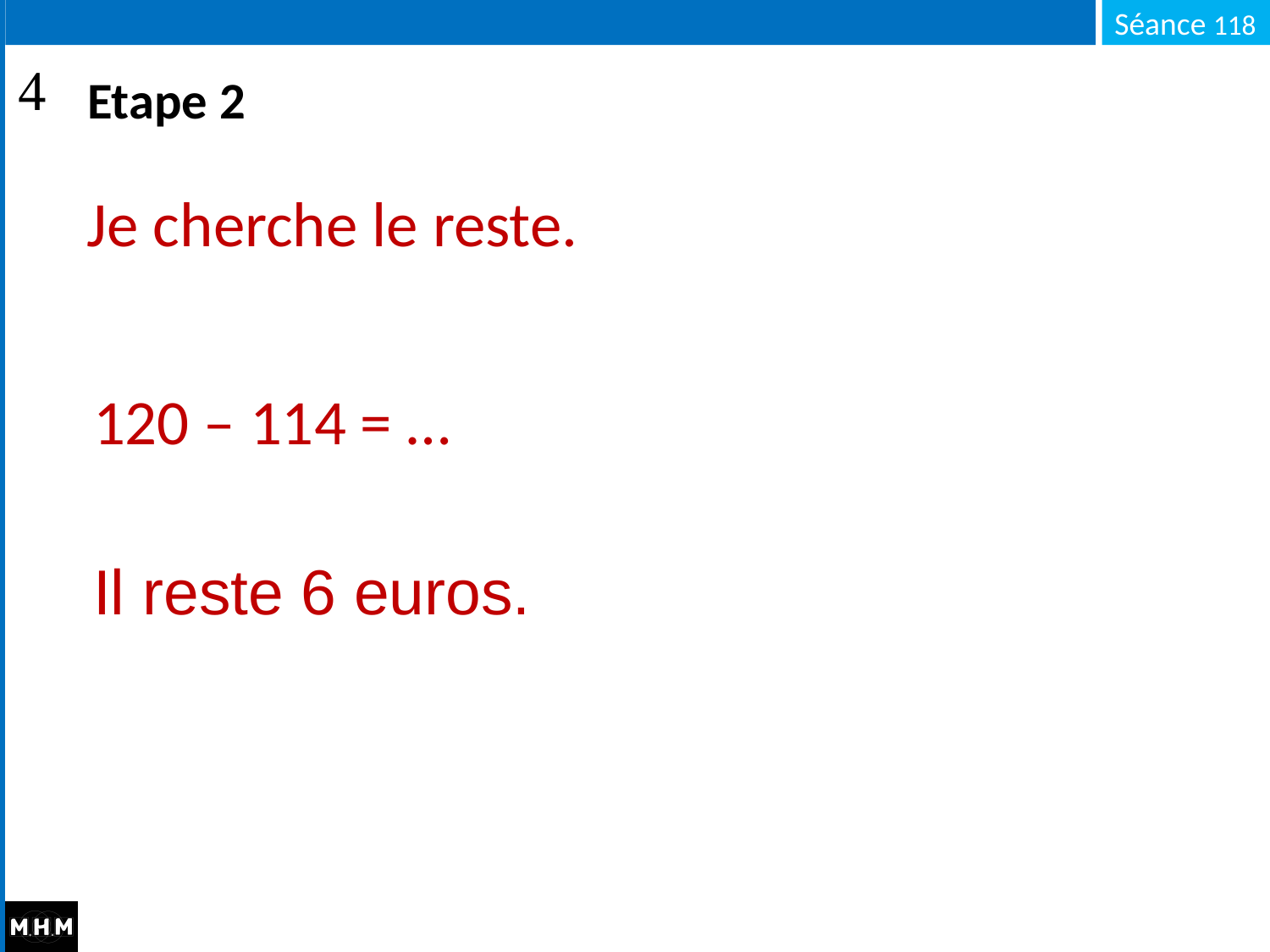

# Etape 2
Je cherche le reste.
120 – 114 = …
Il reste 6 euros.